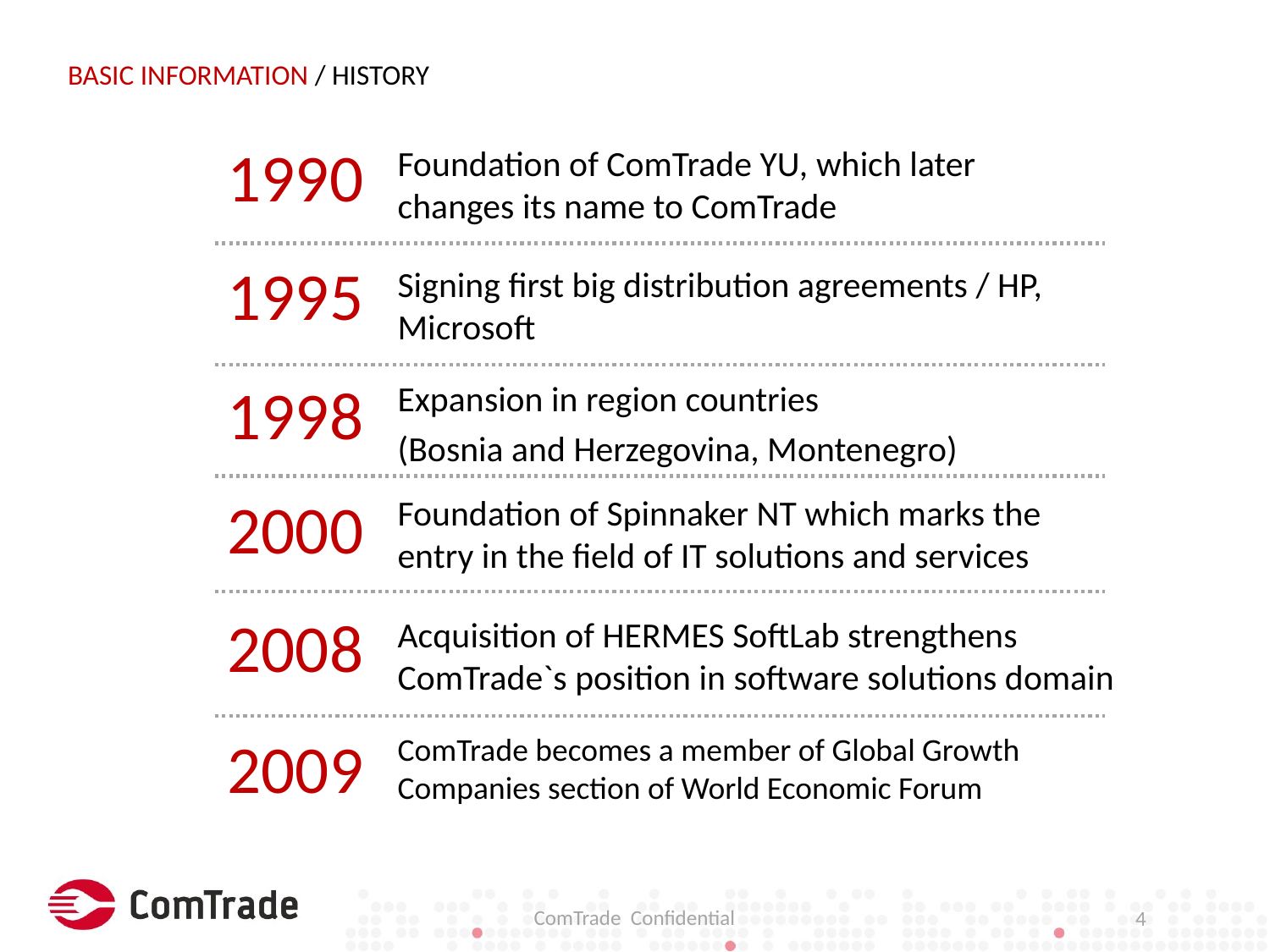

# BASIC INFORMATION / HISTORY
1990
Foundation of ComTrade YU, which later changes its name to ComTrade
1995
Signing first big distribution agreements / HP, Microsoft
1998
Expansion in region countries
(Bosnia and Herzegovina, Montenegro)
2000
Foundation of Spinnaker NT which marks the entry in the field of IT solutions and services
2008
Acquisition of HERMES SoftLab strengthens ComTrade`s position in software solutions domain
2009
ComTrade becomes a member of Global Growth Companies section of World Economic Forum
ComTrade  Confidential
4